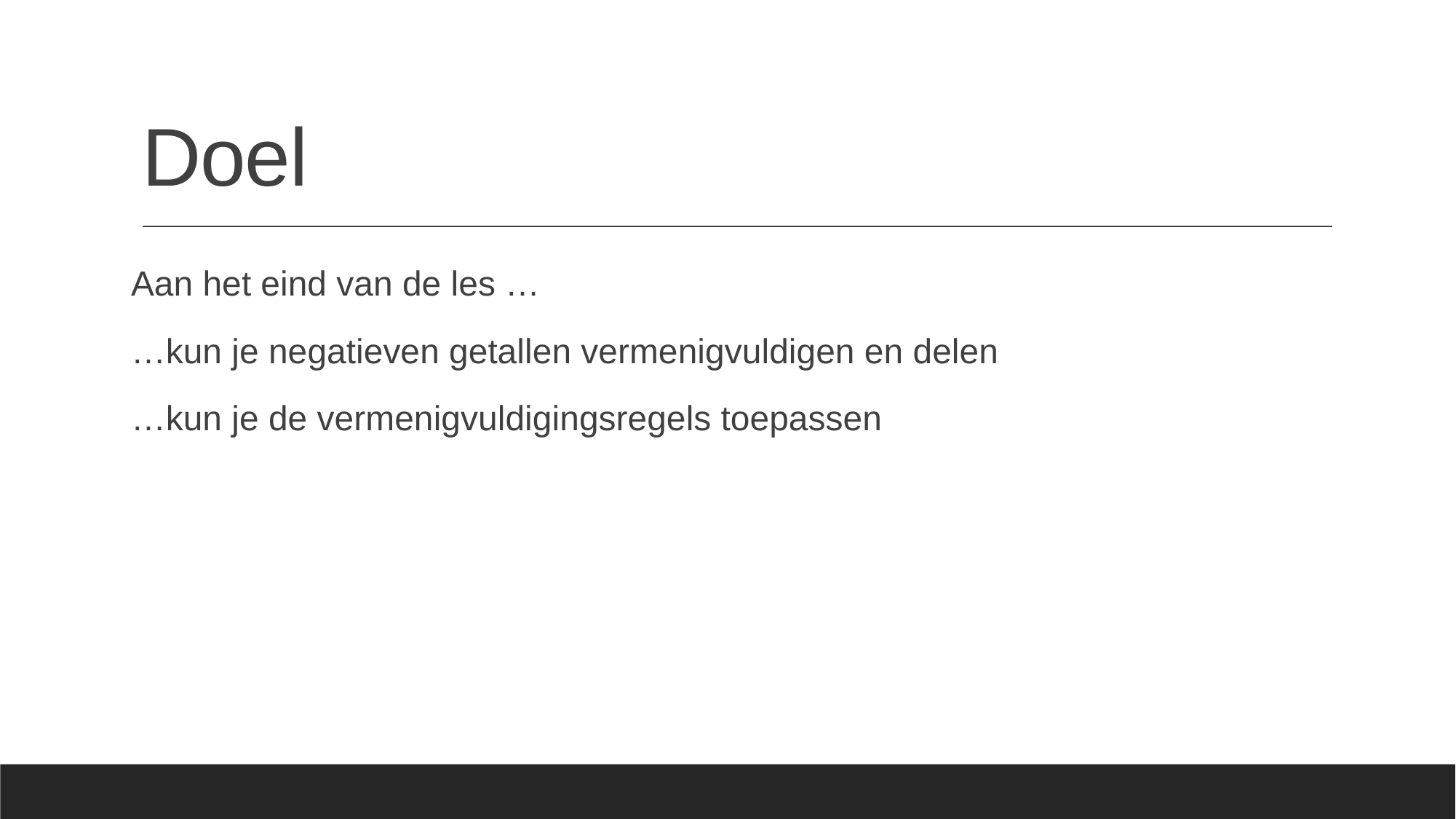

# Doel
Aan het eind van de les …
…kun je negatieven getallen vermenigvuldigen en delen
…kun je de vermenigvuldigingsregels toepassen